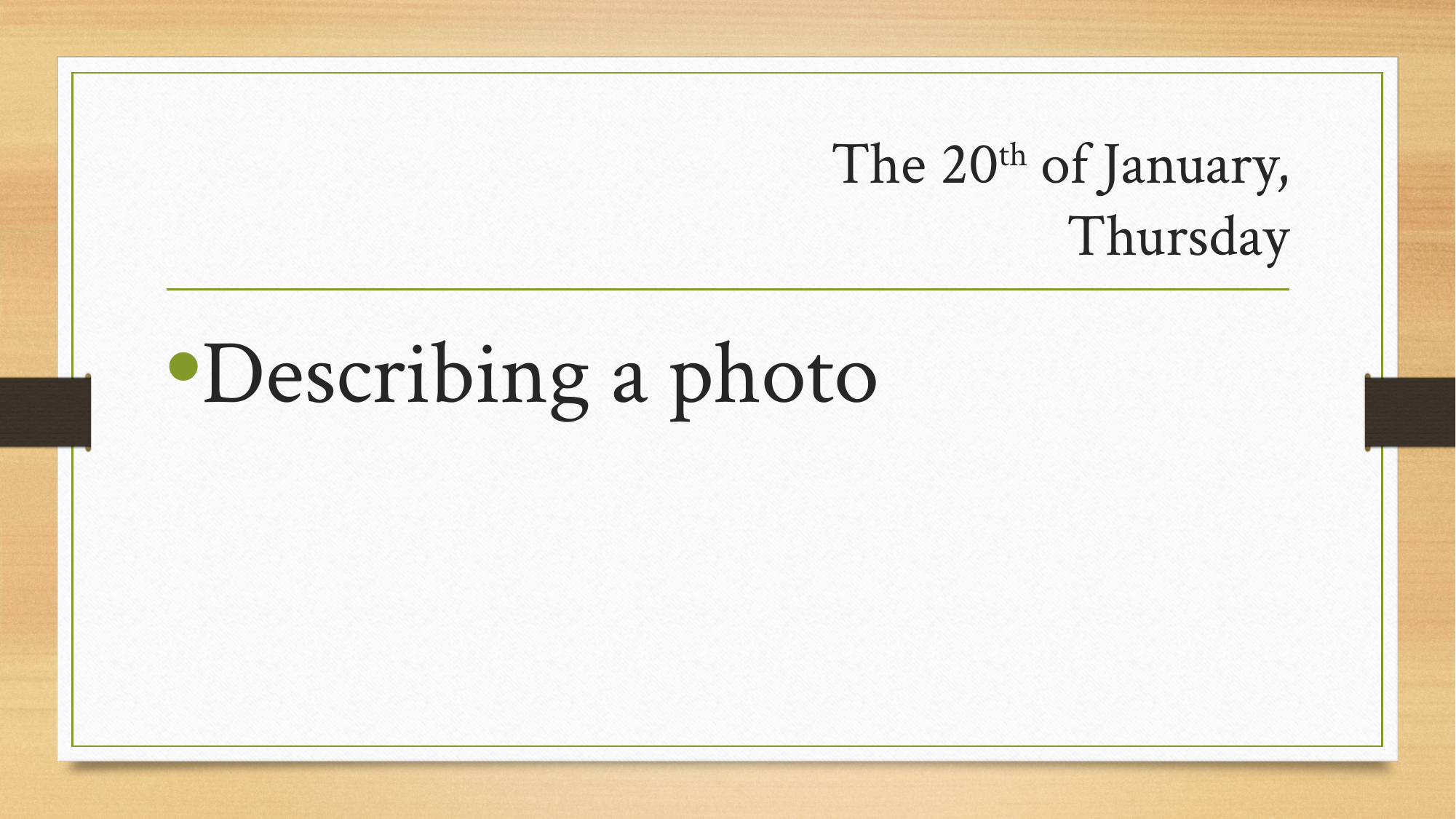

# The 20th of January, Thursday
Describing a photo